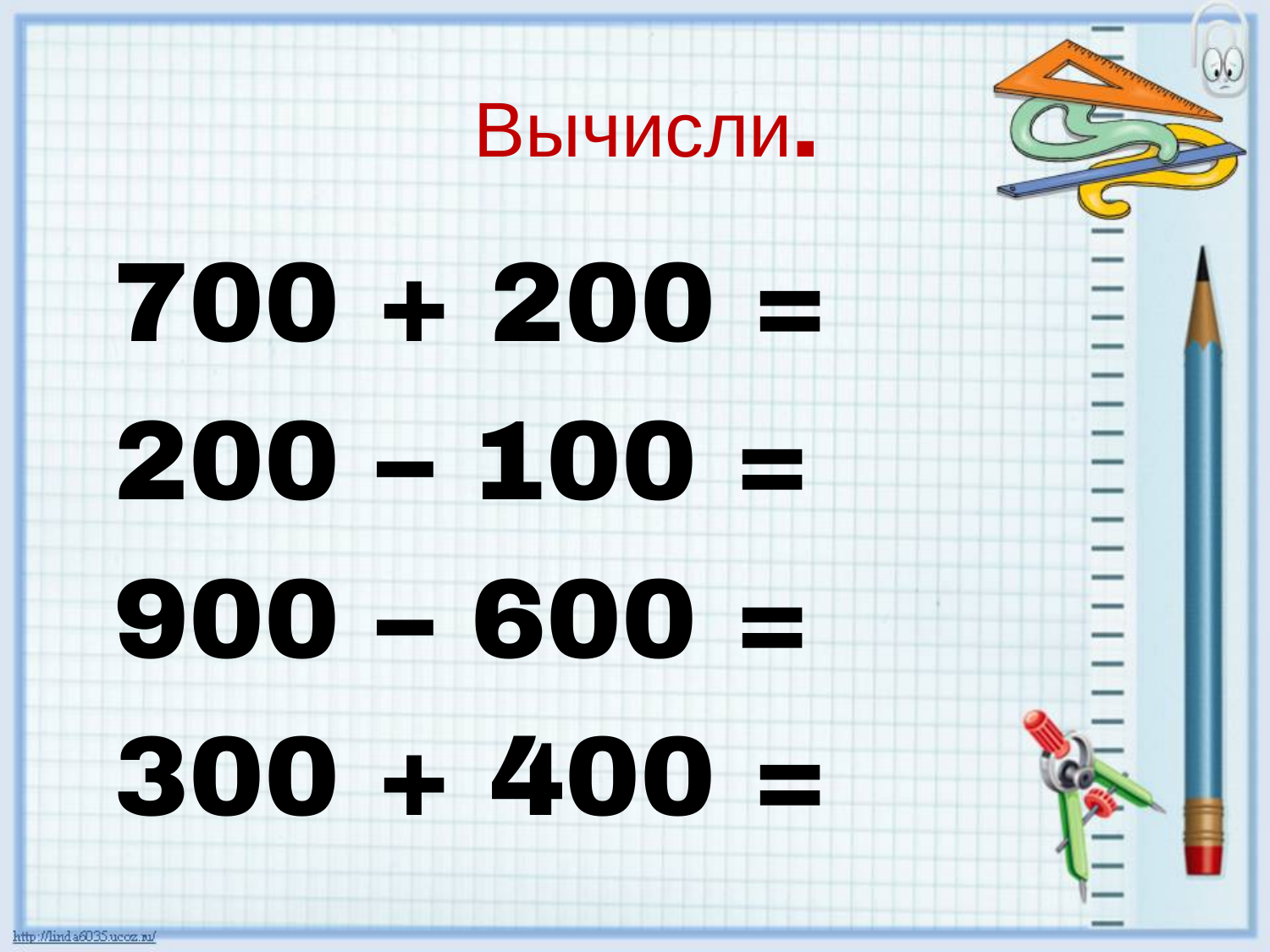

# Вычисли.
 700 + 200 =
 200 – 100 =
 900 – 600 =
 300 + 400 =